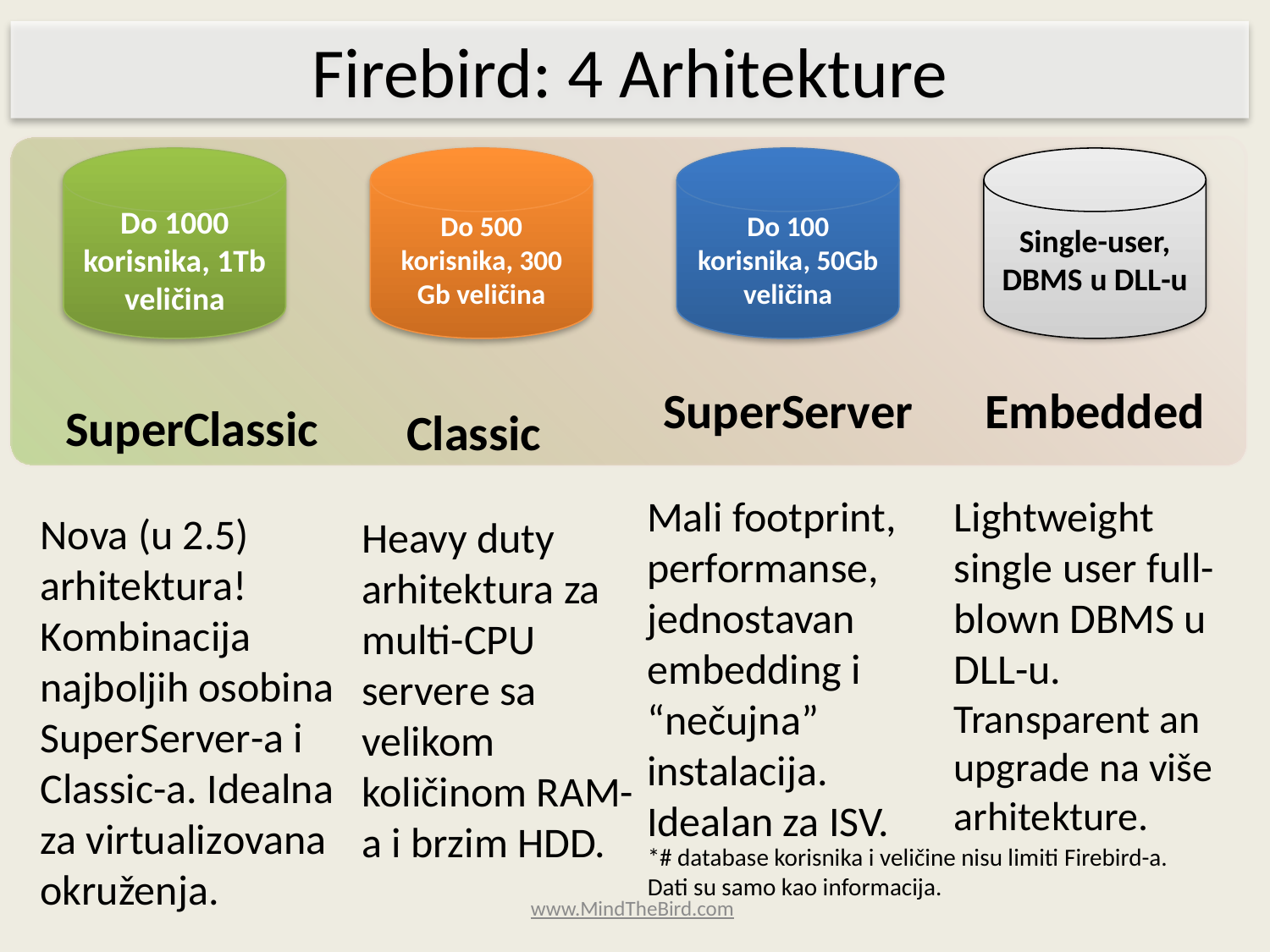

Firebird: 4 Arhitekture

Do 1000 korisnika, 1Tb veličina
Do 500 korisnika, 300 Gb veličina
Do 100 korisnika, 50Gb veličina
Single-user, DBMS u DLL-u
SuperServer

Mali footprint, performanse, jednostavan embedding i “nečujna” instalacija. Idealan za ISV.
Embedded

Lightweight single user full-blown DBMS u DLL-u. Transparent an upgrade na više arhitekture.
SuperClassic

Nova (u 2.5) arhitektura! Kombinacija najboljih osobina SuperServer-a i Classic-a. Idealna za virtualizovana okruženja.
    Classic

Heavy duty arhitektura za multi-CPU servere sa velikom količinom RAM-a i brzim HDD.

*# database korisnika i veličine nisu limiti Firebird-a.
Dati su samo kao informacija.
www.MindTheBird.com